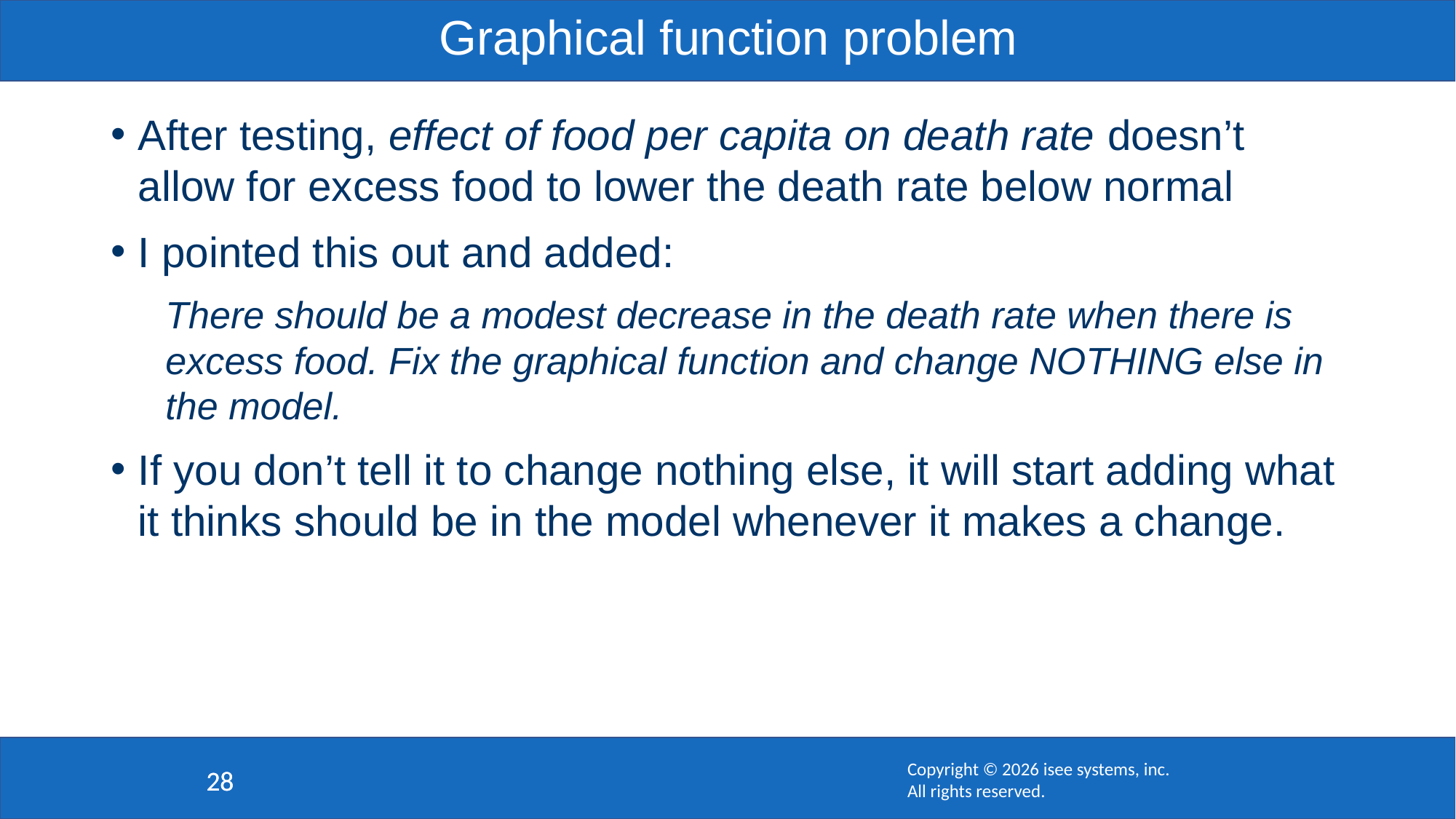

# Graphical function problem
After testing, effect of food per capita on death rate doesn’t allow for excess food to lower the death rate below normal
I pointed this out and added:
There should be a modest decrease in the death rate when there is excess food. Fix the graphical function and change NOTHING else in the model.
If you don’t tell it to change nothing else, it will start adding what it thinks should be in the model whenever it makes a change.